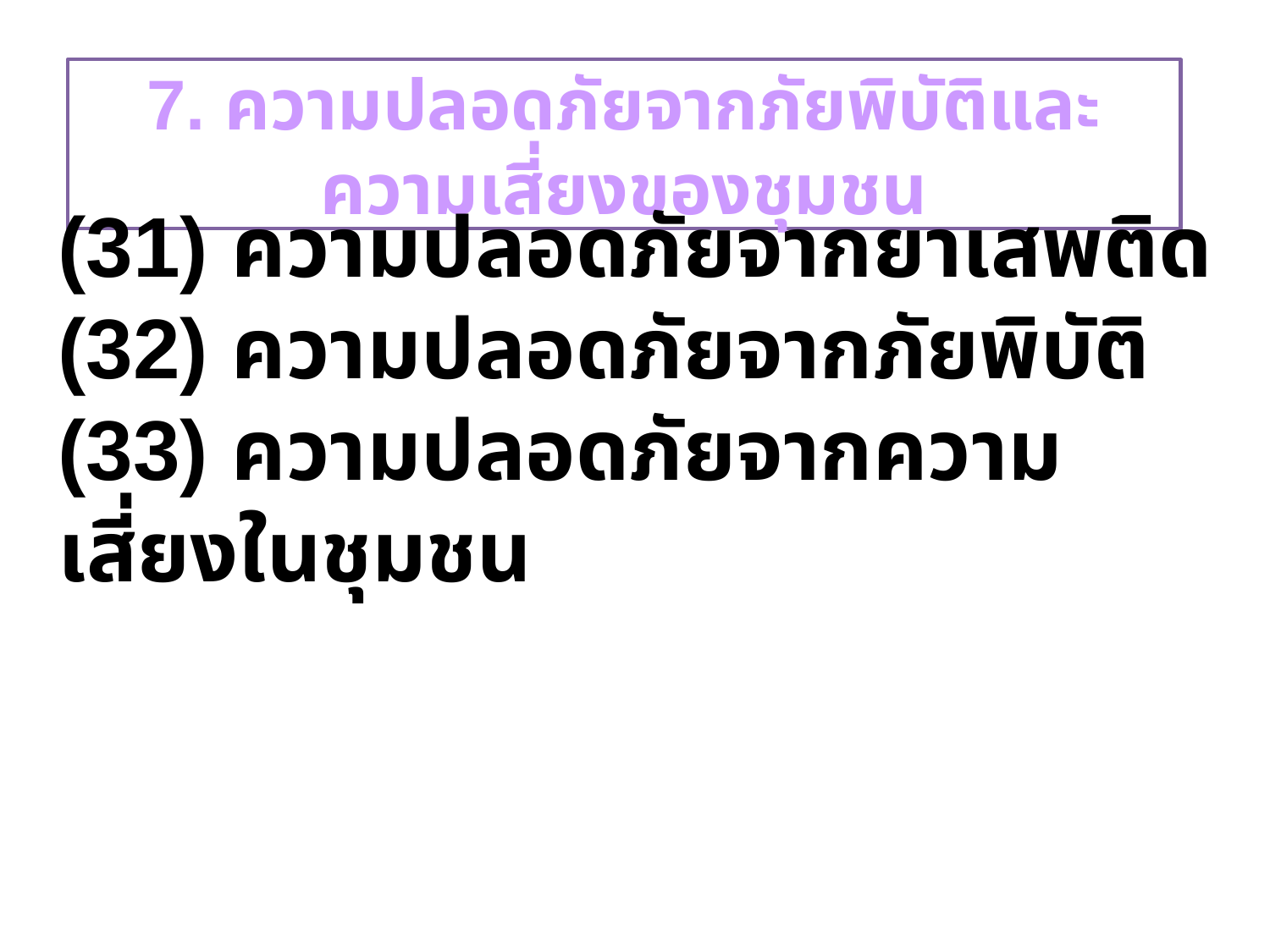

7. ความปลอดภัยจากภัยพิบัติและความเสี่ยงของชุมชน
(31) ความปลอดภัยจากยาเสพติด
(32) ความปลอดภัยจากภัยพิบัติ
(33) ความปลอดภัยจากความเสี่ยงในชุมชน